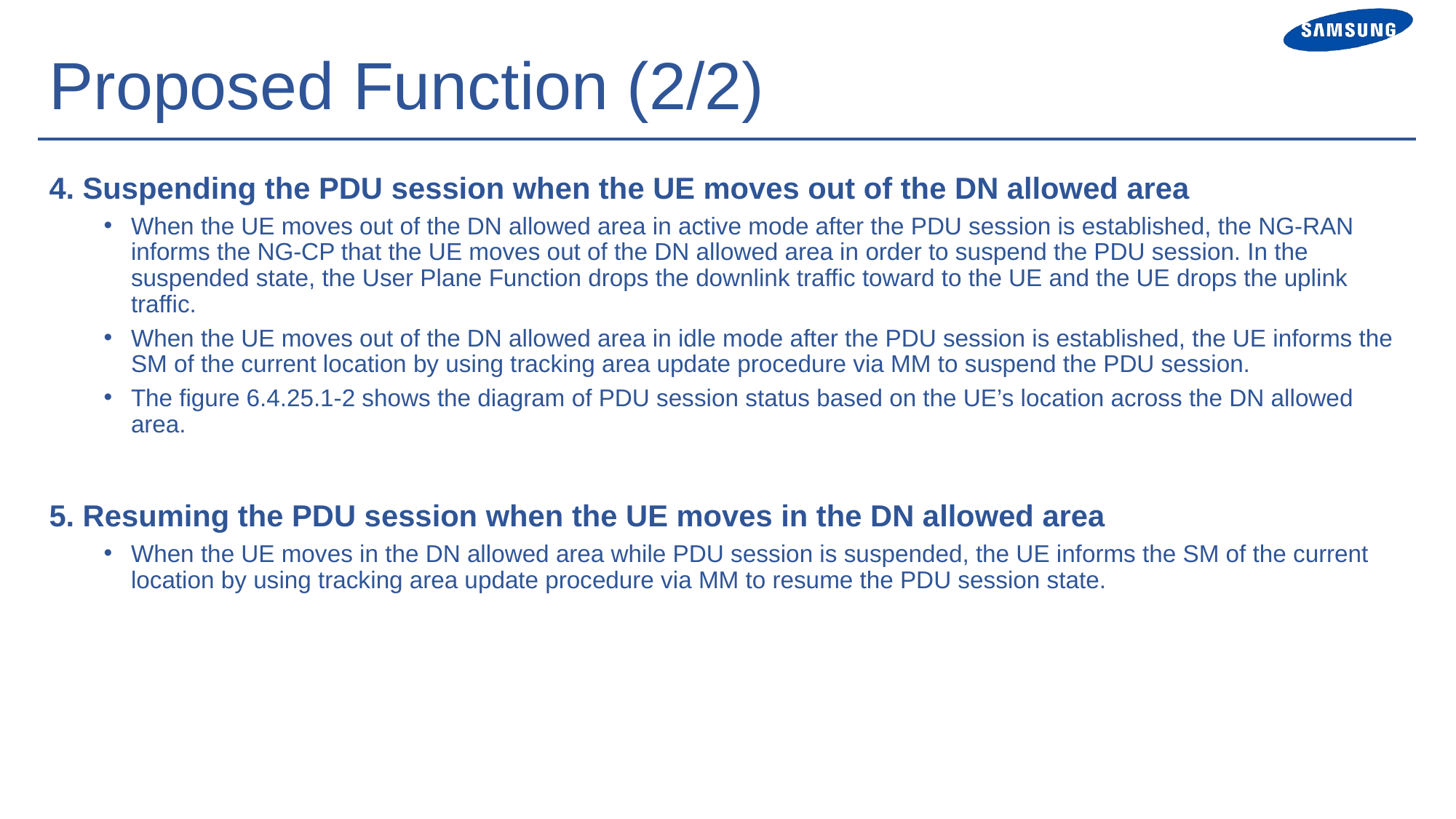

# Proposed Function (2/2)
4. Suspending the PDU session when the UE moves out of the DN allowed area
When the UE moves out of the DN allowed area in active mode after the PDU session is established, the NG-RAN informs the NG-CP that the UE moves out of the DN allowed area in order to suspend the PDU session. In the suspended state, the User Plane Function drops the downlink traffic toward to the UE and the UE drops the uplink traffic.
When the UE moves out of the DN allowed area in idle mode after the PDU session is established, the UE informs the SM of the current location by using tracking area update procedure via MM to suspend the PDU session.
The figure 6.4.25.1-2 shows the diagram of PDU session status based on the UE’s location across the DN allowed area.

5. Resuming the PDU session when the UE moves in the DN allowed area
When the UE moves in the DN allowed area while PDU session is suspended, the UE informs the SM of the current location by using tracking area update procedure via MM to resume the PDU session state.